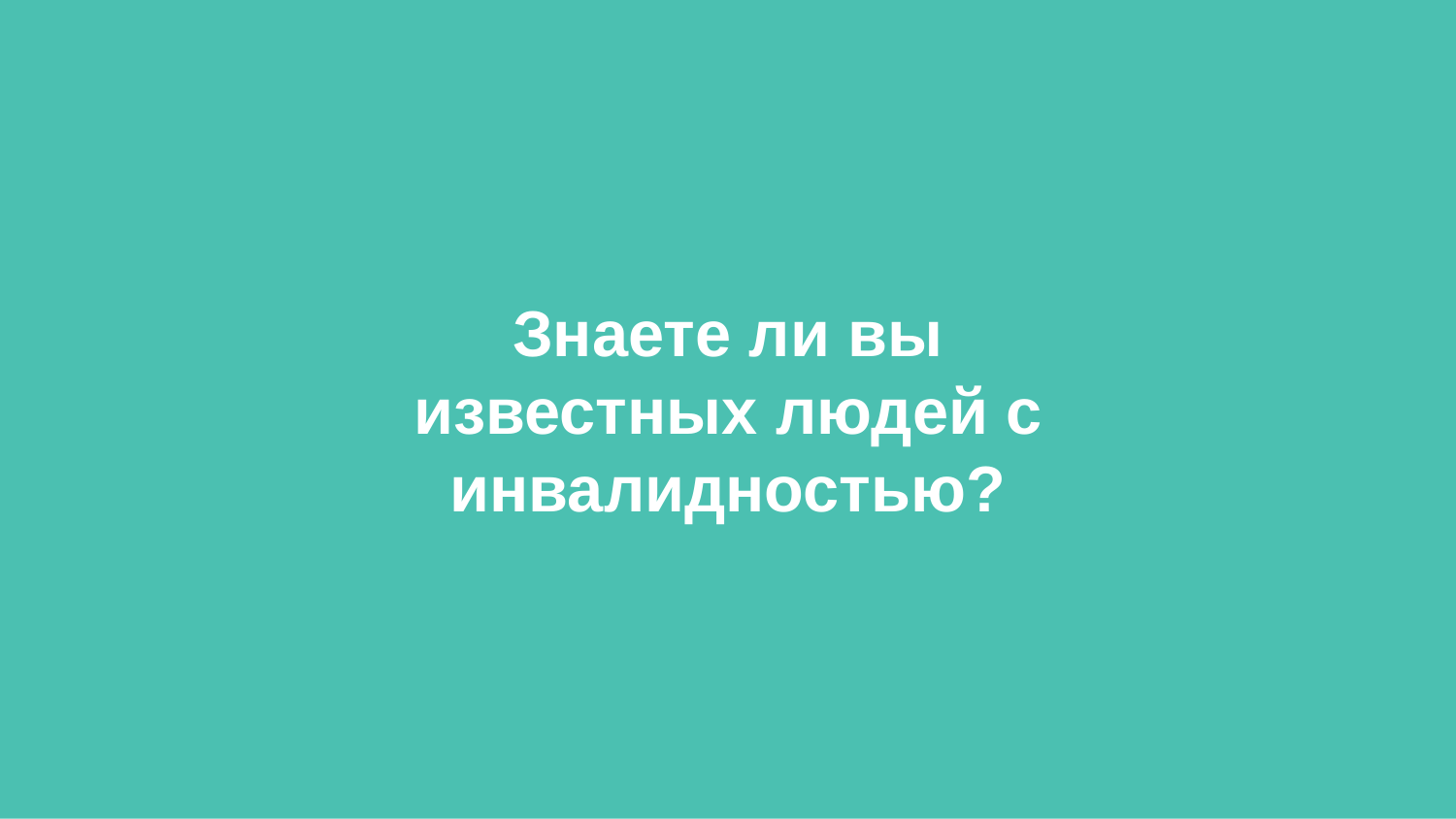

Знаете ли вы известных людей с инвалидностью?